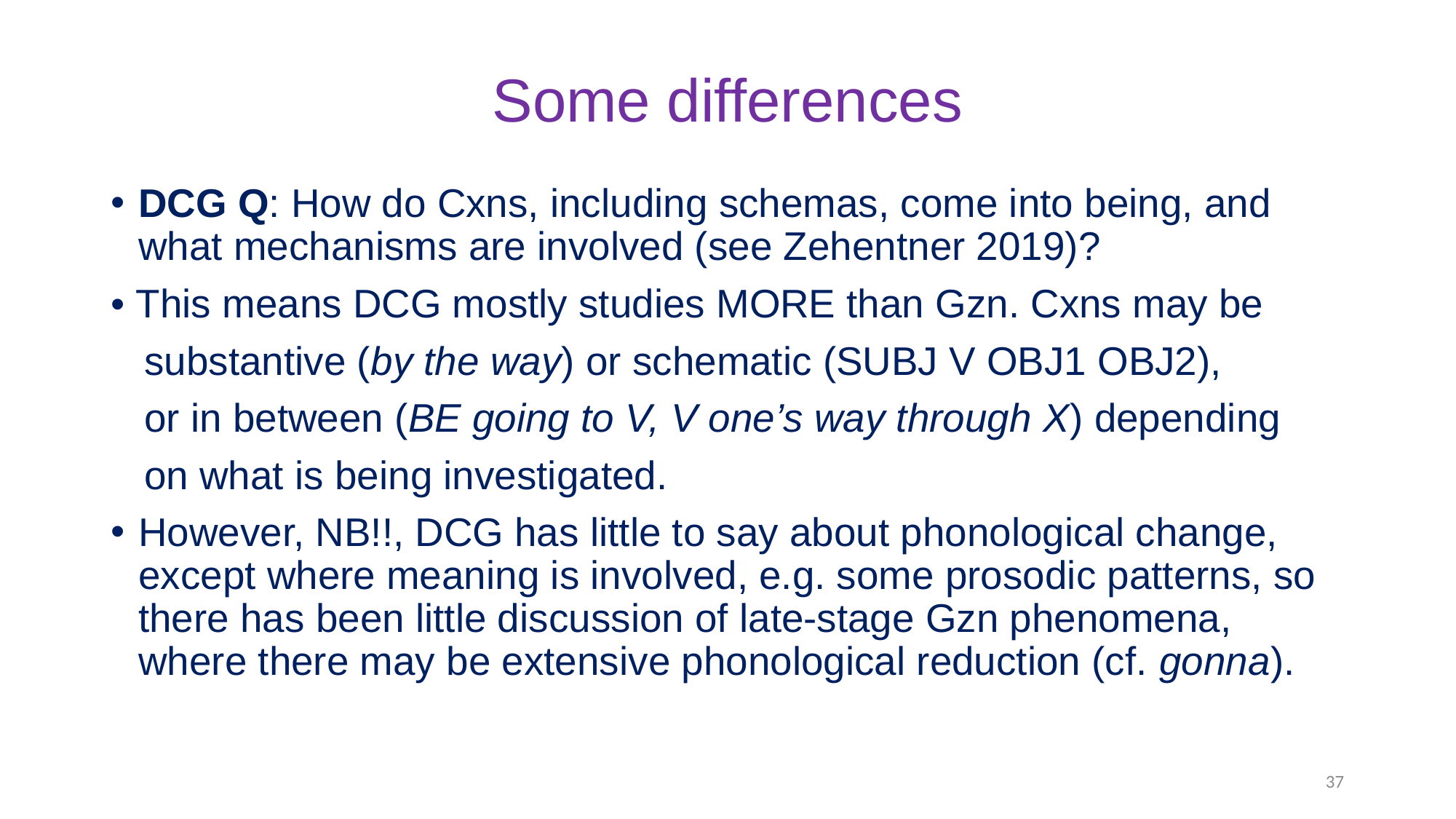

# Some differences
DCG Q: How do Cxns, including schemas, come into being, and what mechanisms are involved (see Zehentner 2019)?
• This means DCG mostly studies MORE than Gzn. Cxns may be
   substantive (by the way) or schematic (SUBJ V OBJ1 OBJ2),
   or in between (BE going to V, V one’s way through X) depending
   on what is being investigated.
However, NB!!, DCG has little to say about phonological change, except where meaning is involved, e.g. some prosodic patterns, so there has been little discussion of late-stage Gzn phenomena, where there may be extensive phonological reduction (cf. gonna).

37